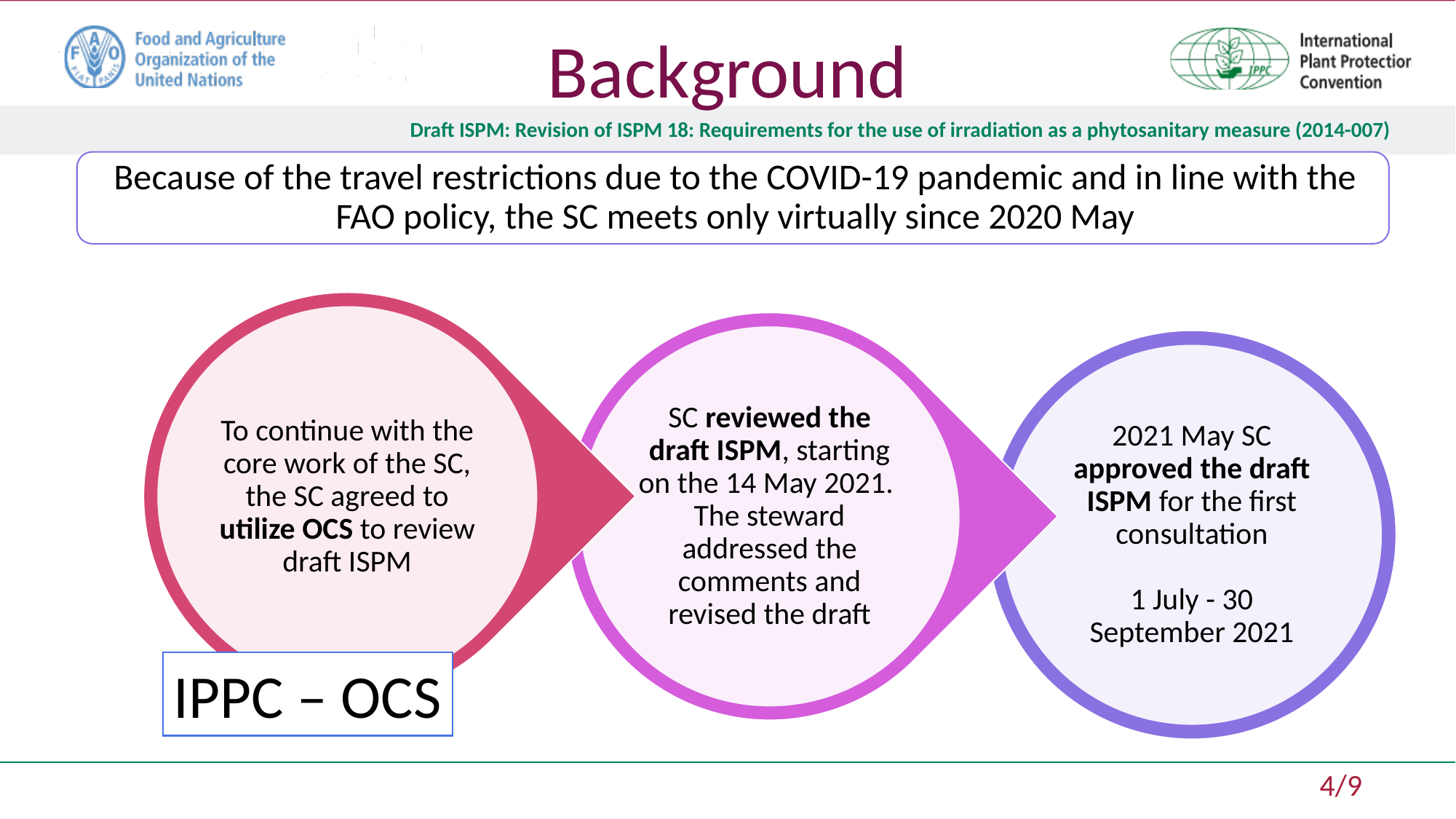

Background
2021 May SC approved the draft ISPM for the first consultation
1 July - 30 September 2021
SC reviewed the draft ISPM, starting on the 14 May 2021.
The steward addressed the comments and revised the draft
To continue with the core work of the SC, the SC agreed to utilize OCS to review draft ISPM
Because of the travel restrictions due to the COVID-19 pandemic and in line with the FAO policy, the SC meets only virtually since 2020 May
IPPC – OCS